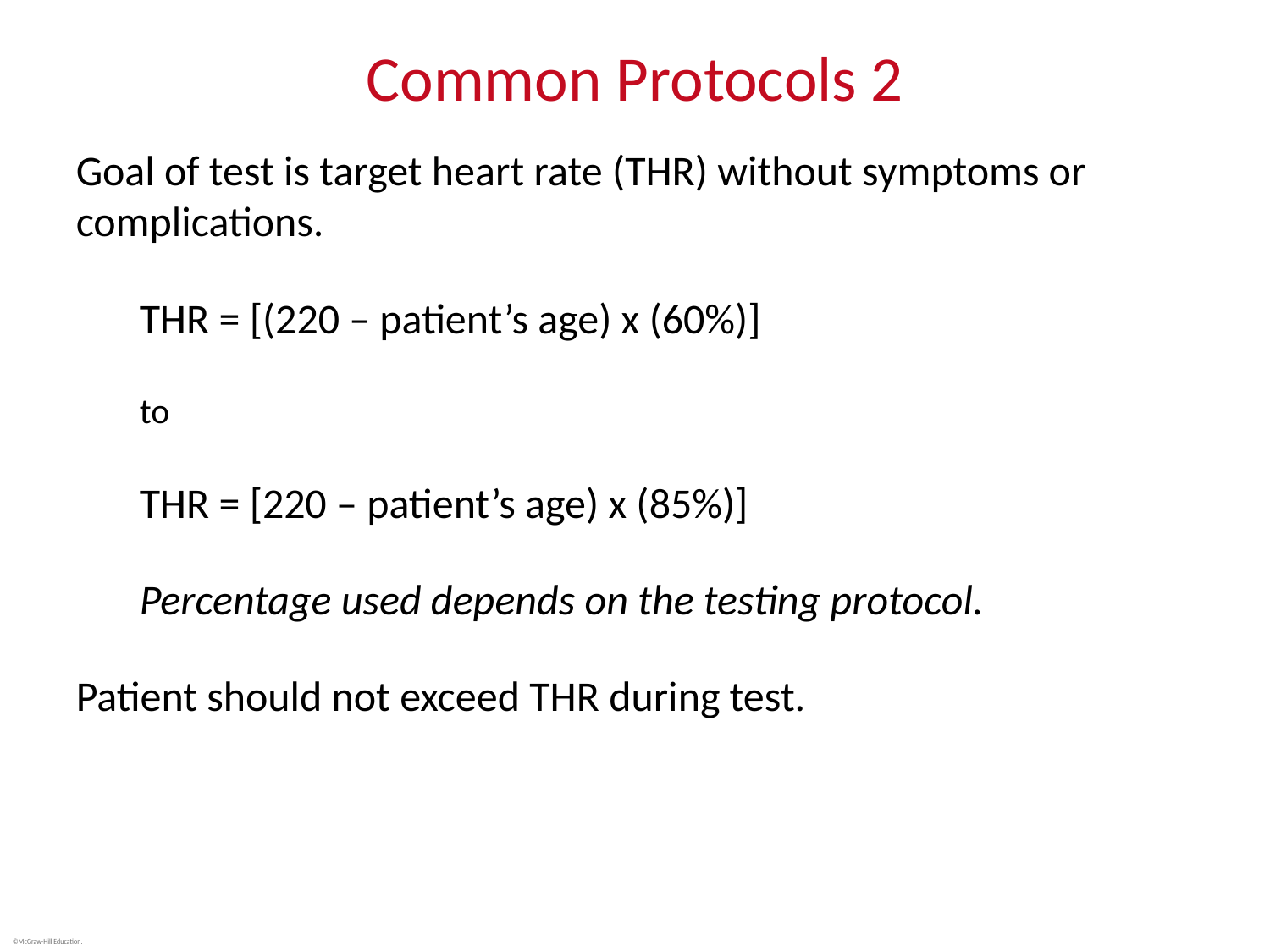

# Common Protocols 2
Goal of test is target heart rate (THR) without symptoms or complications.
THR = [(220 – patient’s age) x (60%)]
to
THR = [220 – patient’s age) x (85%)]
Percentage used depends on the testing protocol.
Patient should not exceed THR during test.